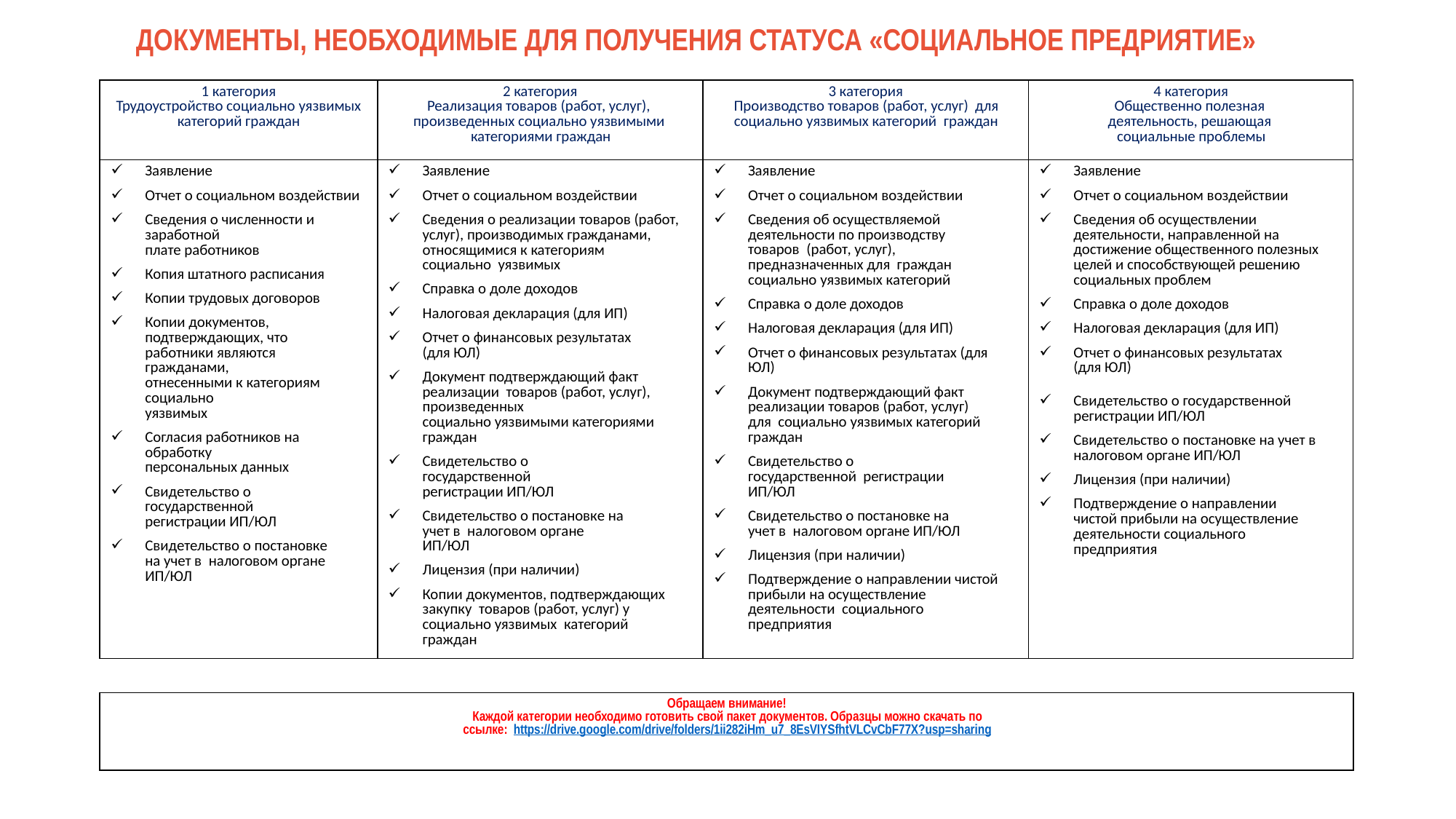

# ДОКУМЕНТЫ, НЕОБХОДИМЫЕ ДЛЯ ПОЛУЧЕНИЯ СТАТУСА «СОЦИАЛЬНОЕ ПРЕДРИЯТИЕ»
| 1 категория Трудоустройство социально уязвимых категорий граждан | 2 категория Реализация товаров (работ, услуг), произведенных социально уязвимыми категориями граждан | 3 категория Производство товаров (работ, услуг) для социально уязвимых категорий граждан | 4 категория Общественно полезная деятельность, решающая социальные проблемы |
| --- | --- | --- | --- |
| Заявление Отчет о социальном воздействии Сведения о численности и заработной плате работников Копия штатного расписания Копии трудовых договоров Копии документов, подтверждающих, что работники являются гражданами, отнесенными к категориям социально уязвимых Согласия работников на обработку персональных данных Свидетельство о государственной регистрации ИП/ЮЛ Свидетельство о постановке на учет в налоговом органе ИП/ЮЛ | Заявление Отчет о социальном воздействии Сведения о реализации товаров (работ, услуг), производимых гражданами, относящимися к категориям социально уязвимых Справка о доле доходов Налоговая декларация (для ИП) Отчет о финансовых результатах (для ЮЛ) Документ подтверждающий факт реализации товаров (работ, услуг), произведенных социально уязвимыми категориями граждан Свидетельство о государственной регистрации ИП/ЮЛ Свидетельство о постановке на учет в налоговом органе ИП/ЮЛ Лицензия (при наличии) Копии документов, подтверждающих закупку товаров (работ, услуг) у социально уязвимых категорий граждан | Заявление Отчет о социальном воздействии Сведения об осуществляемой деятельности по производству товаров (работ, услуг), предназначенных для граждан социально уязвимых категорий Справка о доле доходов Налоговая декларация (для ИП) Отчет о финансовых результатах (для ЮЛ) Документ подтверждающий факт реализации товаров (работ, услуг) для социально уязвимых категорий граждан Свидетельство о государственной регистрации ИП/ЮЛ Свидетельство о постановке на учет в налоговом органе ИП/ЮЛ Лицензия (при наличии) Подтверждение о направлении чистой прибыли на осуществление деятельности социального предприятия | Заявление Отчет о социальном воздействии Сведения об осуществлении деятельности, направленной на достижение общественного полезных целей и способствующей решению социальных проблем Справка о доле доходов Налоговая декларация (для ИП) Отчет о финансовых результатах (для ЮЛ) Свидетельство о государственной регистрации ИП/ЮЛ Свидетельство о постановке на учет в налоговом органе ИП/ЮЛ Лицензия (при наличии) Подтверждение о направлении чистой прибыли на осуществление деятельности социального предприятия |
| Обращаем внимание! Каждой категории необходимо готовить свой пакет документов. Образцы можно скачать по ссылке: https://drive.google.com/drive/folders/1ii282iHm\_u7\_8EsVIYSfhtVLCvCbF77X?usp=sharing |
| --- |